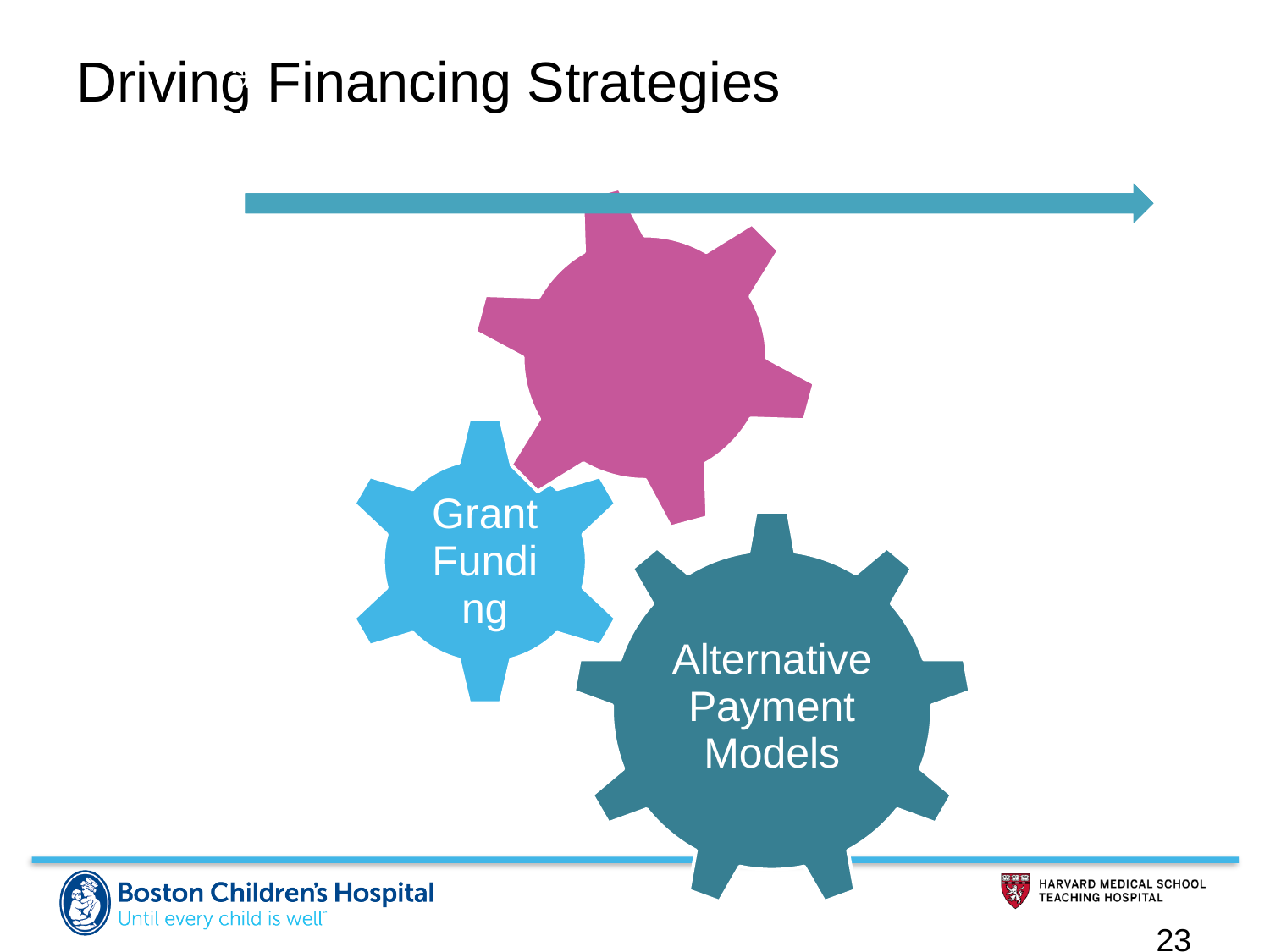

# Driving Financing Strategies
Alternative Payment Models
Grant Funding
23